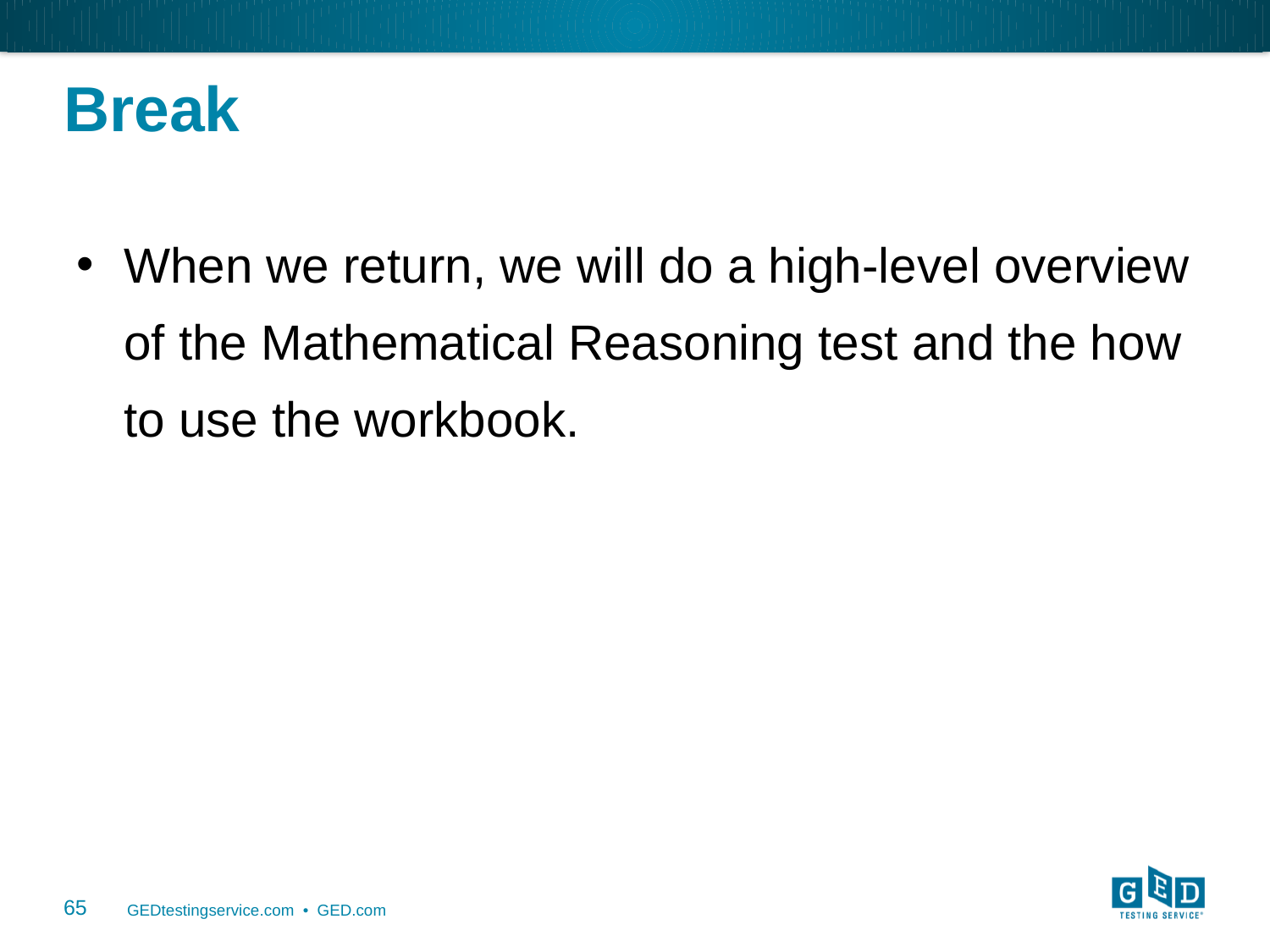

# Break
When we return, we will do a high-level overview of the Mathematical Reasoning test and the how to use the workbook.
65